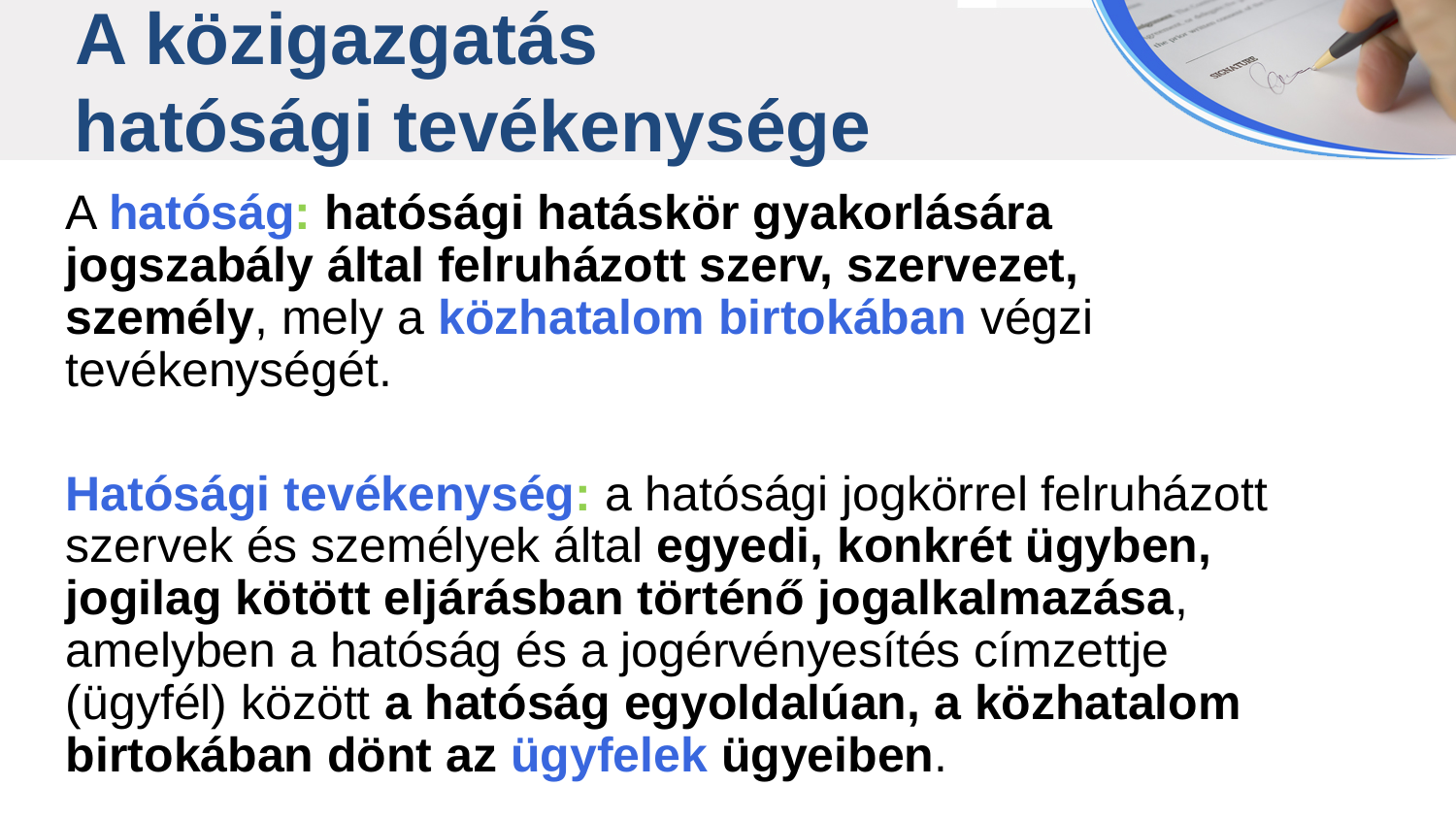

A közigazgatás
   hatósági tevékenysége
A hatóság: hatósági hatáskör gyakorlására jogszabály által felruházott szerv, szervezet, személy, mely a közhatalom birtokában végzi tevékenységét.

Hatósági tevékenység: a hatósági jogkörrel felruházott szervek és személyek által egyedi, konkrét ügyben,
jogilag kötött eljárásban történő jogalkalmazása,
amelyben a hatóság és a jogérvényesítés címzettje
(ügyfél) között a hatóság egyoldalúan, a közhatalom birtokában dönt az ügyfelek ügyeiben.